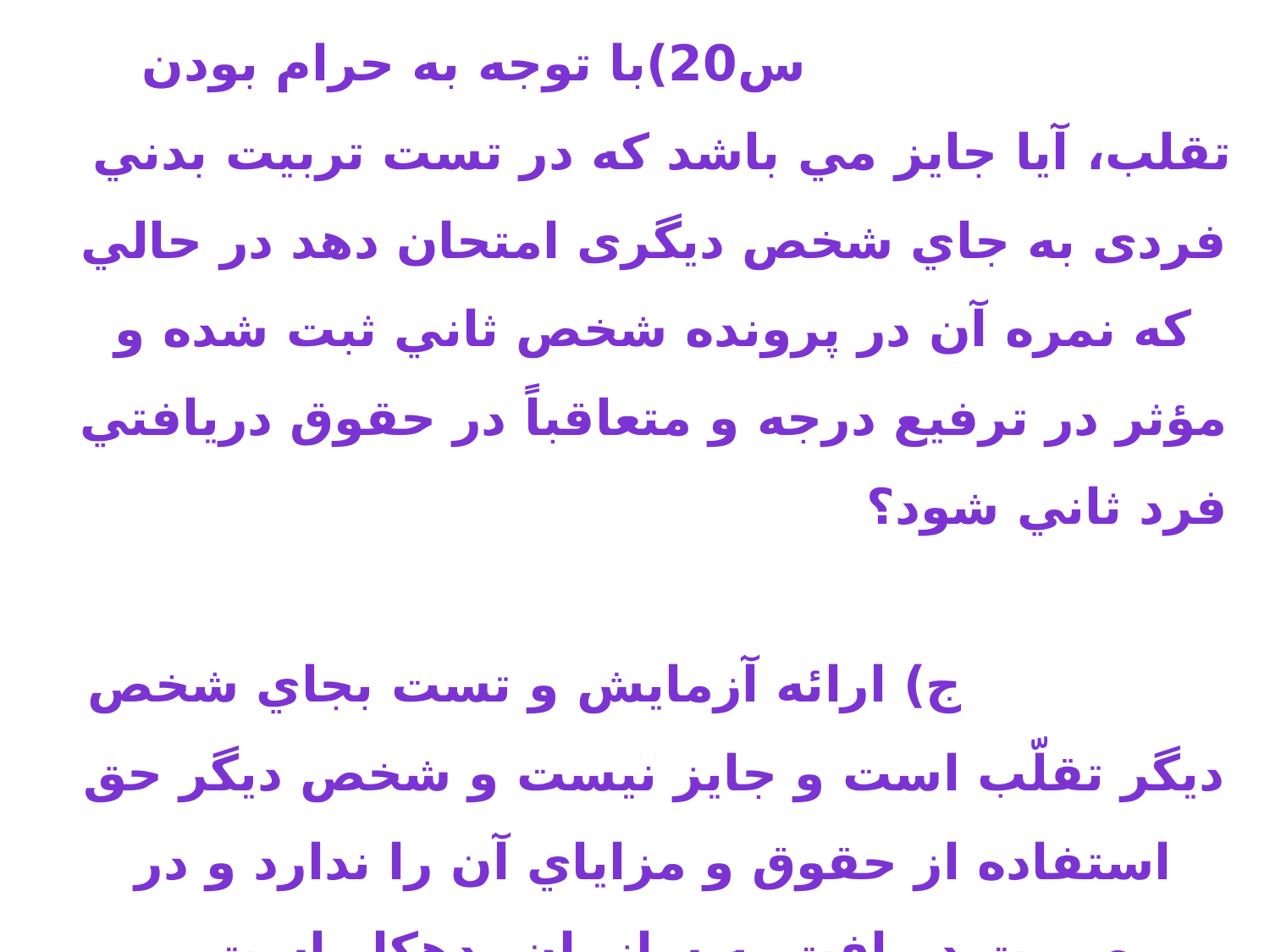

# 12)تقلب درتست تربیت بدنی                                                                                                                     س20)با توجه به حرام بودن تقلب، آيا جايز مي باشد كه در تست تربيت بدني  فردی به جاي شخص دیگری امتحان دهد در حالي كه نمره آن در پرونده شخص ثاني ثبت شده و مؤثر در ترفيع درجه و متعاقباً در حقوق دريافتي فرد ثاني شود؟                                                                                                                                  ج) ارائه آزمايش و تست بجاي شخص ديگر تقلّب است و جايز نيست و شخص ديگر حق استفاده از حقوق و مزاياي آن را ندارد و در صورت دريافت به سازمان بدهكار است.